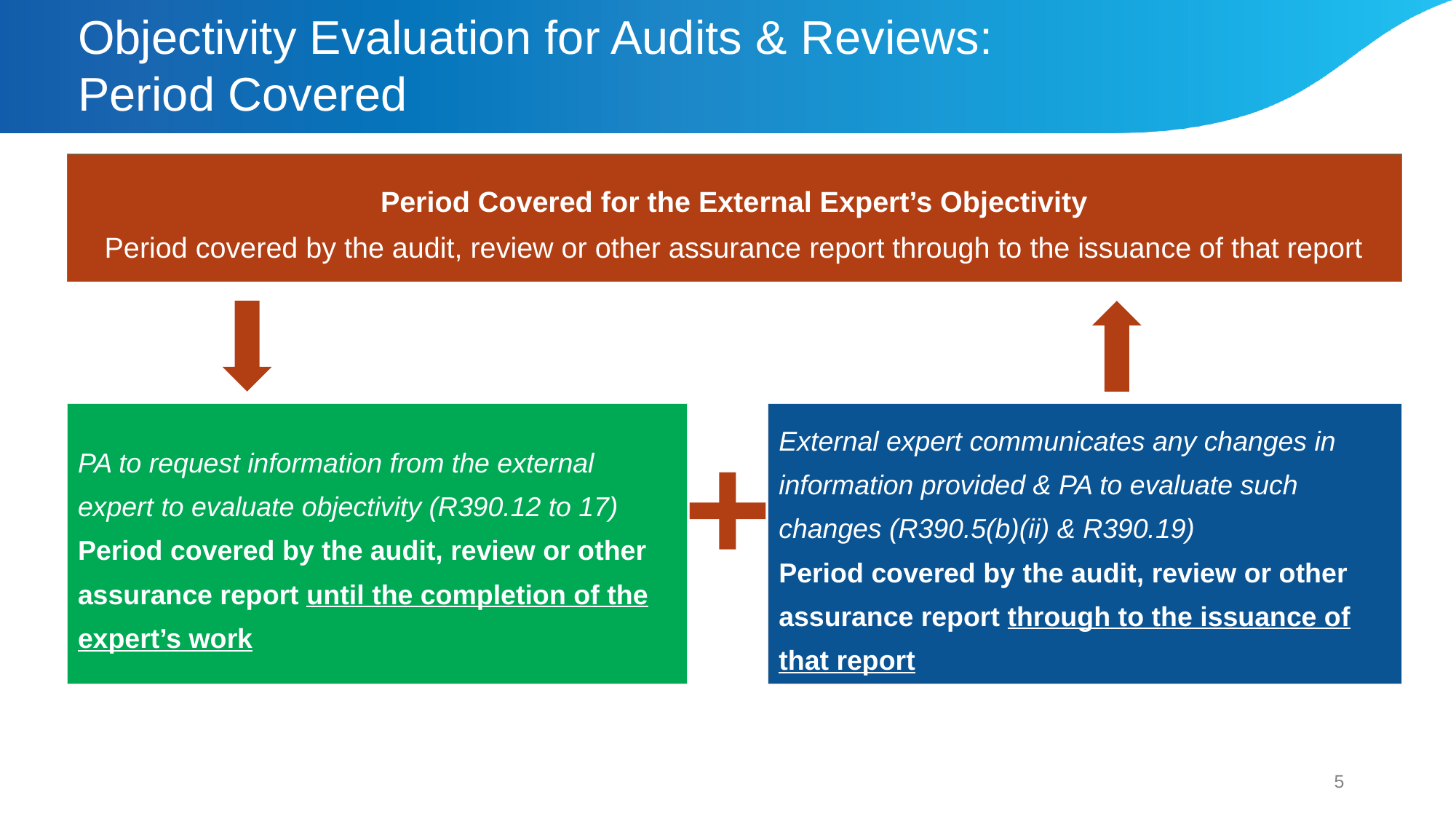

# Objectivity Evaluation for Audits & Reviews: Period Covered
Period Covered for the External Expert’s Objectivity
Period covered by the audit, review or other assurance report through to the issuance of that report

PA to request information from the external expert to evaluate objectivity (R390.12 to 17)
Period covered by the audit, review or other assurance report until the completion of the expert’s work
External expert communicates any changes in information provided & PA to evaluate such changes (R390.5(b)(ii) & R390.19)
Period covered by the audit, review or other assurance report through to the issuance of that report
+
5